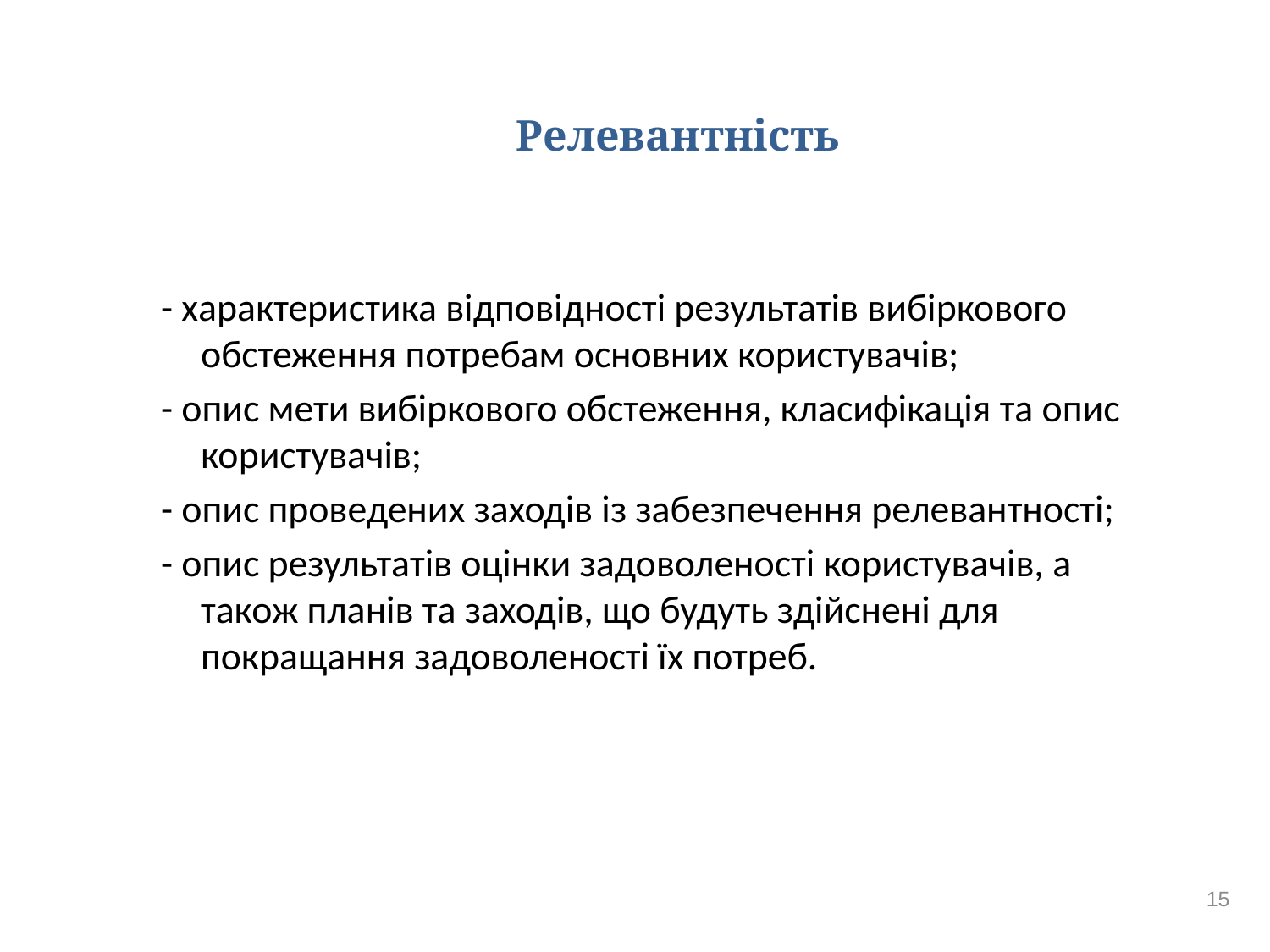

# Релевантність
- характеристика відповідності результатів вибіркового обстеження потребам основних користувачів;
- опис мети вибіркового обстеження, класифікація та опис користувачів;
- опис проведених заходів із забезпечення релевантності;
- опис результатів оцінки задоволеності користувачів, а також планів та заходів, що будуть здійснені для покращання задоволеності їх потреб.
15